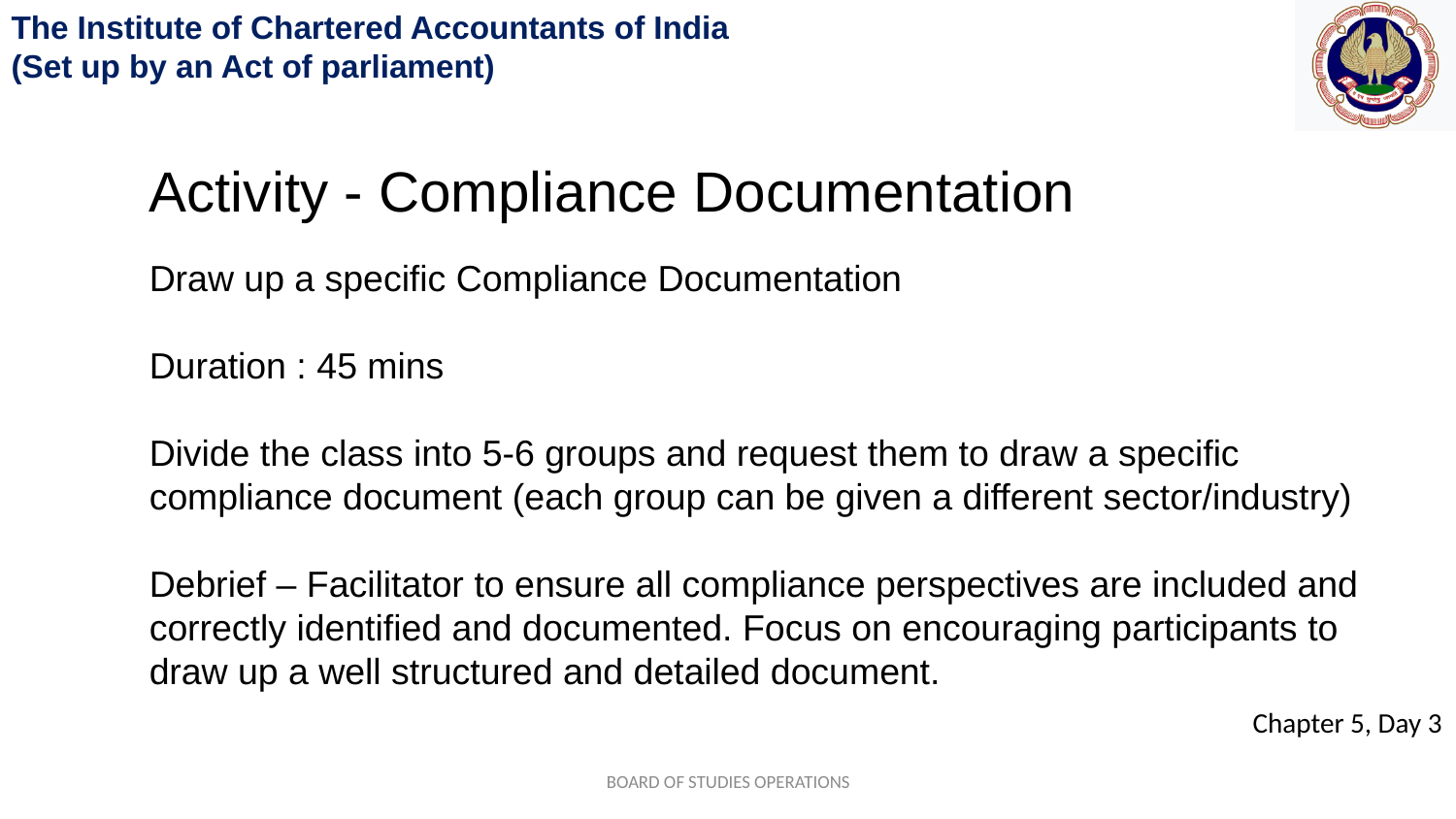

Activity - Compliance Documentation
Draw up a specific Compliance Documentation

Duration : 45 mins

Divide the class into 5-6 groups and request them to draw a specific compliance document (each group can be given a different sector/industry)

Debrief – Facilitator to ensure all compliance perspectives are included and correctly identified and documented. Focus on encouraging participants to draw up a well structured and detailed document.
BOARD OF STUDIES OPERATIONS